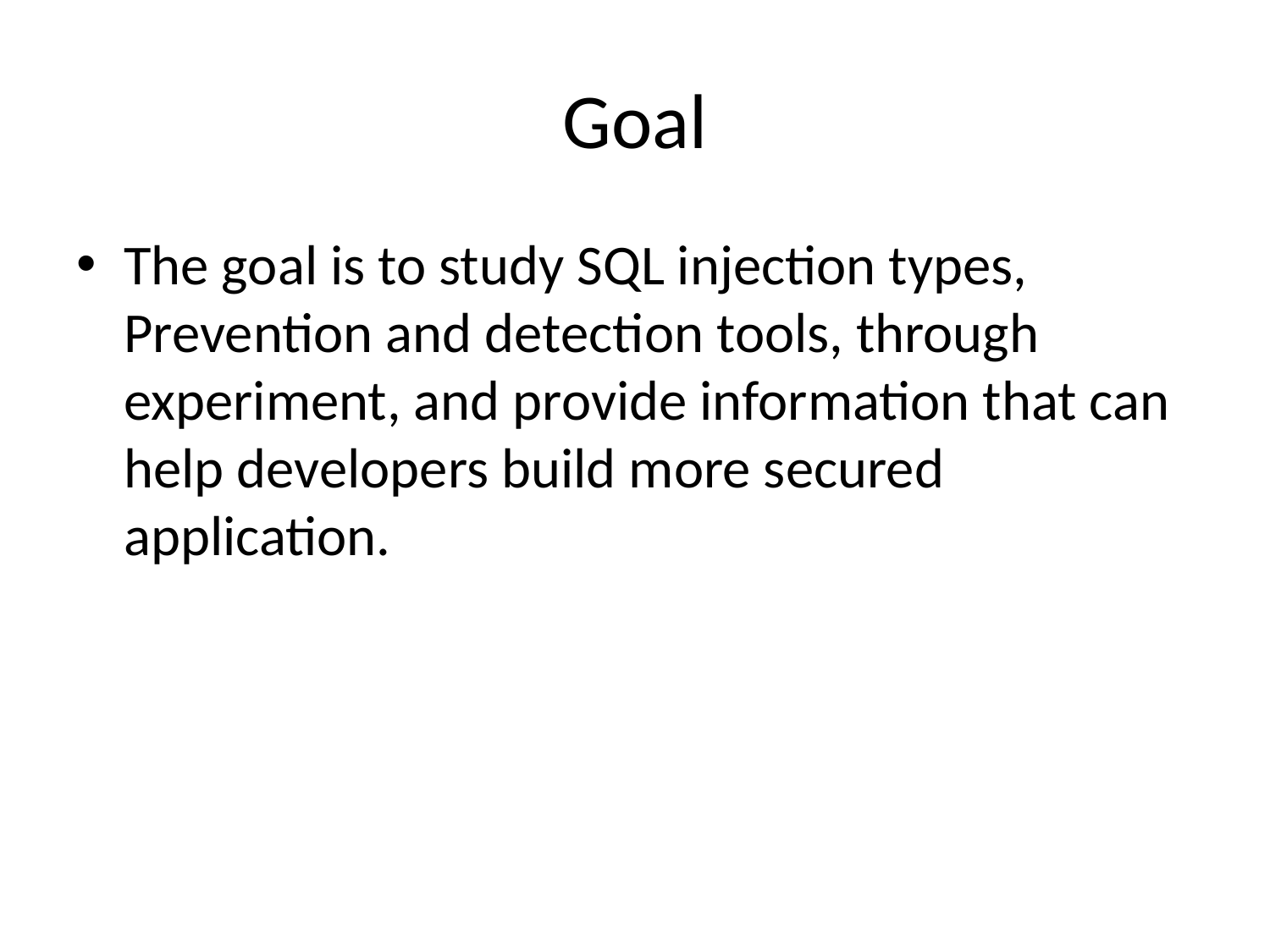

# Goal
The goal is to study SQL injection types, Prevention and detection tools, through experiment, and provide information that can help developers build more secured application.